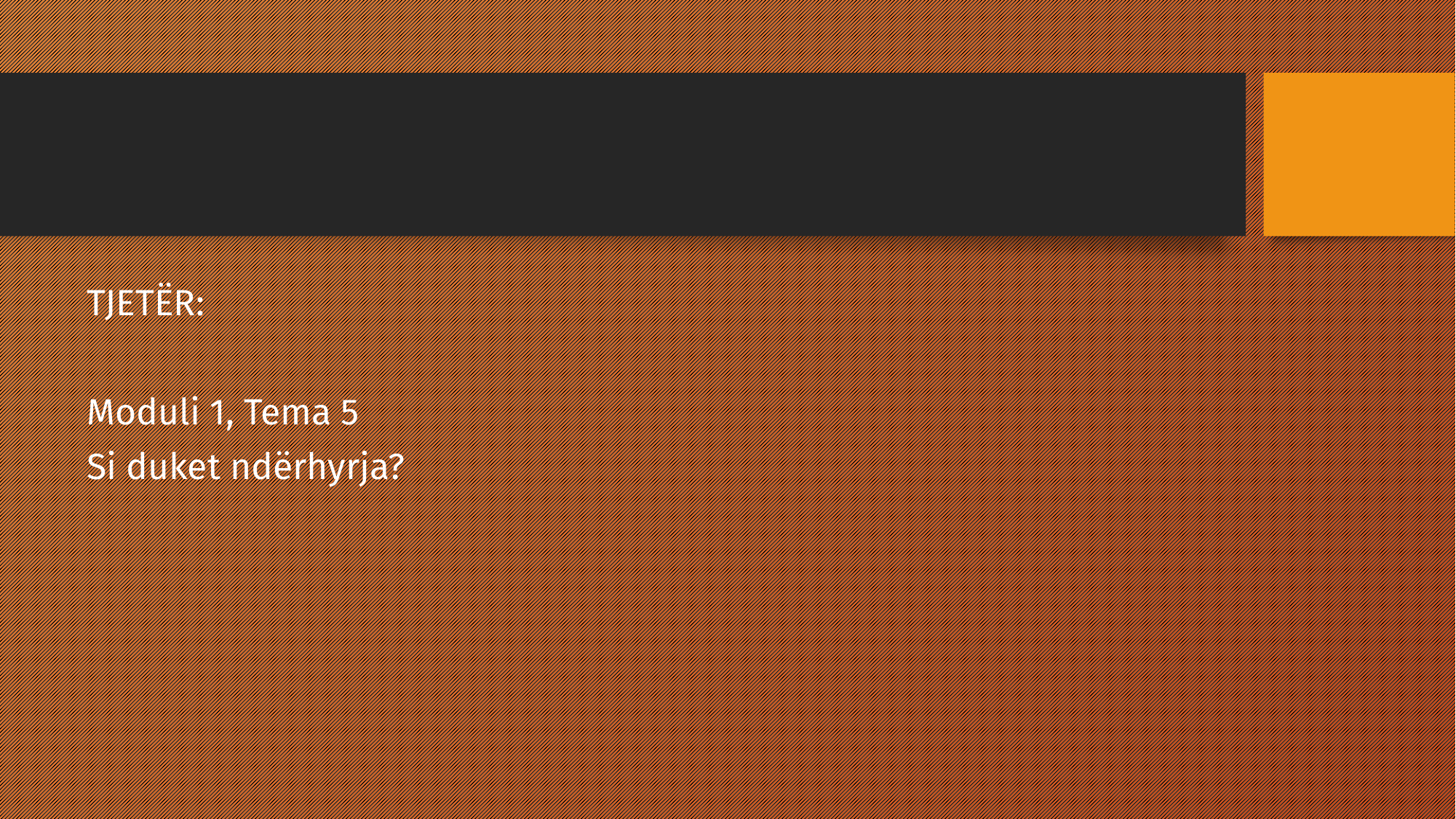

#
TJETËR:

Moduli 1, Tema 5
Si duket ndërhyrja?